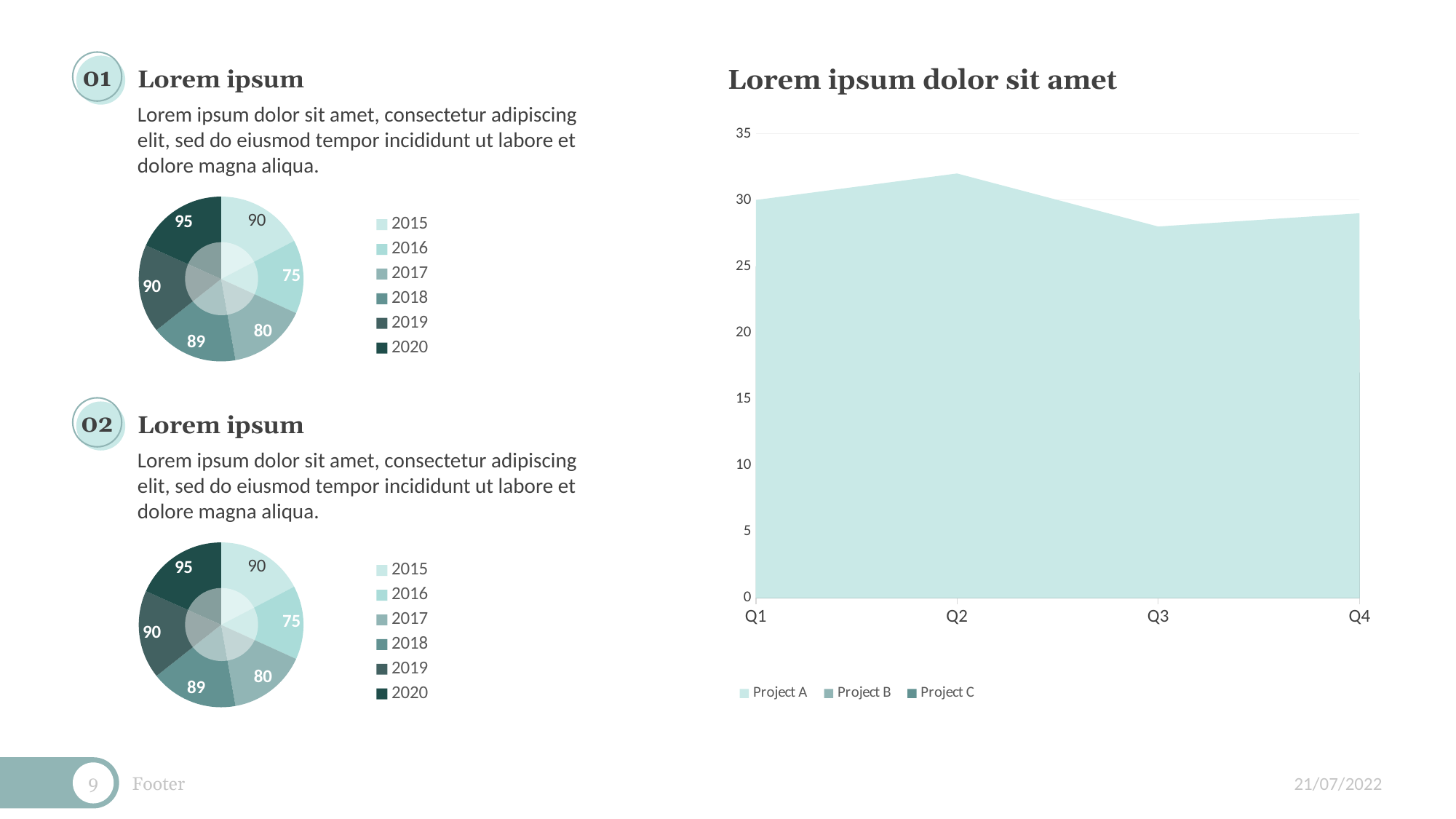

01

Lorem ipsum dolor sit amet
Lorem ipsum
Lorem ipsum dolor sit amet, consectetur adipiscing elit, sed do eiusmod tempor incididunt ut labore et dolore magna aliqua.

### Chart

| Category | Project A | Project B | Project C |
|---|---|---|---|
| Q1 | 30.0 | 25.0 | 25.0 |
| Q2 | 32.0 | 28.0 | 27.0 |
| Q3 | 28.0 | 25.0 | 20.0 |
| Q4 | 29.0 | 21.0 | 17.0 |

### Chart

| Category | Project A | Project B | Column1 |
|---|---|---|---|
| 2015 | 90.0 | 87.0 | 85.0 |
| 2016 | 75.0 | 90.0 | 87.0 |
| 2017 | 80.0 | 87.0 | 80.0 |
| 2018 | 89.0 | 82.0 | 85.0 |
| 2019 | 90.0 | 86.0 | 80.0 |
| 2020 | 95.0 | 90.0 | 95.0 |
02

Lorem ipsum
Lorem ipsum dolor sit amet, consectetur adipiscing elit, sed do eiusmod tempor incididunt ut labore et dolore magna aliqua.

### Chart

| Category | Project A | Project B | Column1 |
|---|---|---|---|
| 2015 | 90.0 | 87.0 | 85.0 |
| 2016 | 75.0 | 90.0 | 87.0 |
| 2017 | 80.0 | 87.0 | 80.0 |
| 2018 | 89.0 | 82.0 | 85.0 |
| 2019 | 90.0 | 86.0 | 80.0 |
| 2020 | 95.0 | 90.0 | 95.0 |
9
Footer
21/07/2022